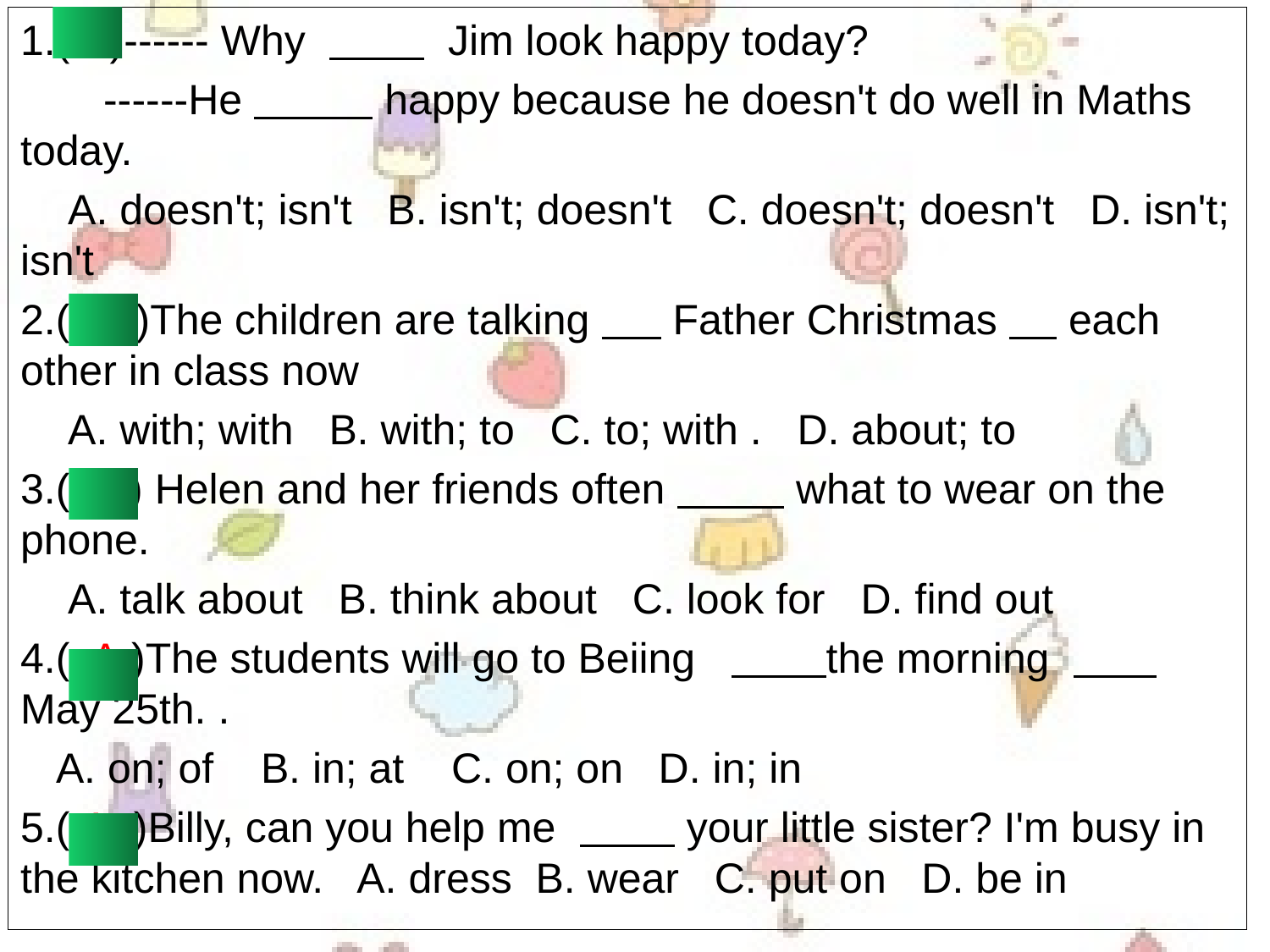

1.(A )------ Why            Jim look happy today?
       ------He            happy because he doesn't do well in Maths today.
    A. doesn't; isn't   B. isn't; doesn't   C. doesn't; doesn't   D. isn't; isn't
2.(  D )The children are talking       Father Christmas      each other in class now
    A. with; with   B. with; to   C. to; with .   D. about; to
3.( A  ) Helen and her friends often           what to wear on the phone.
    A. talk about   B. think about   C. look for   D. find out
4.(  A )The students will go to Beiing           the morning           May 25th. .
   A. on; of    B. in; at    C. on; on   D. in; in
5.( A  )Billy, can you help me           your little sister? I'm busy in the kitchen now.   A. dress  B. wear   C. put on   D. be in